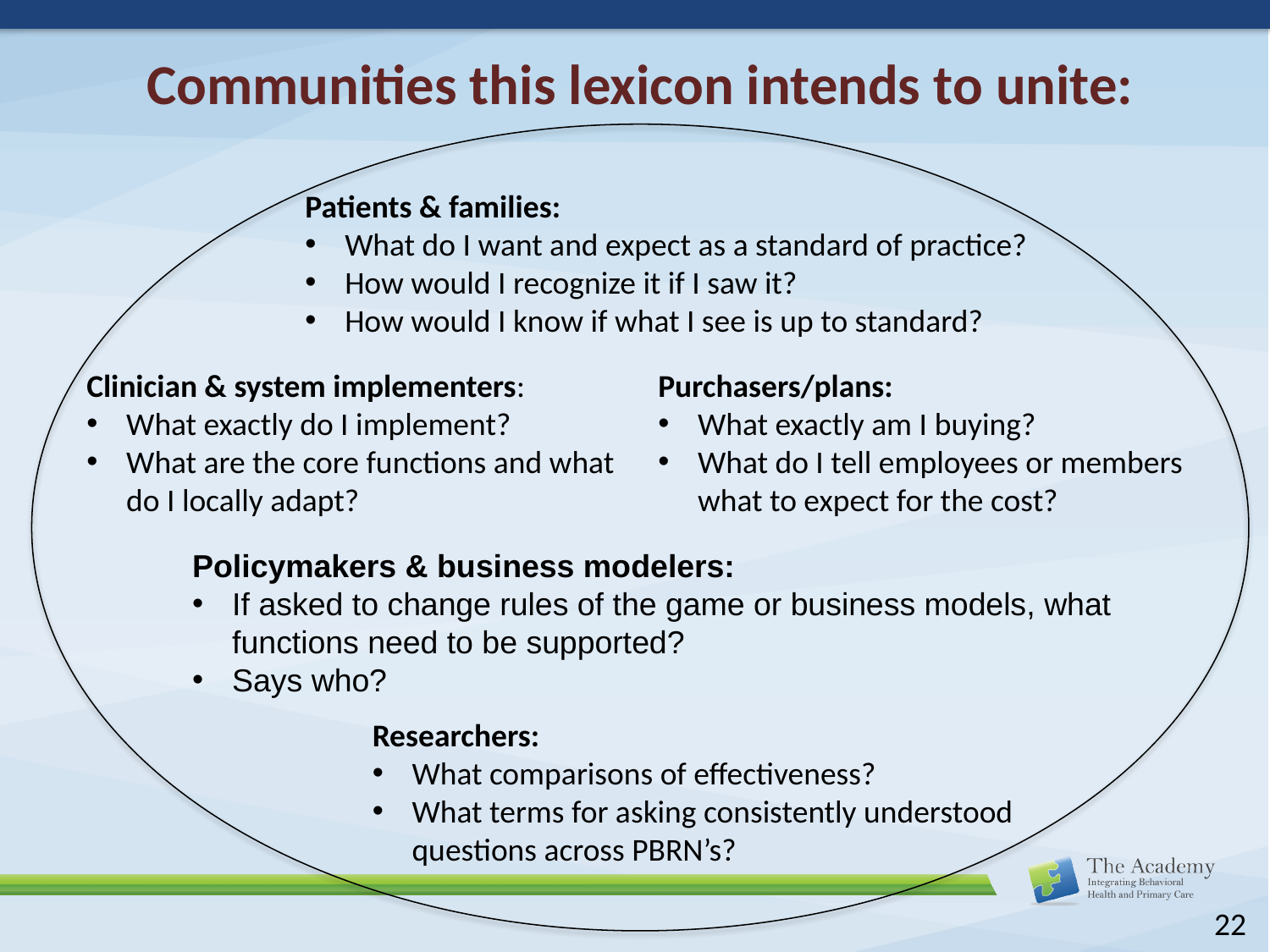

Communities this lexicon intends to unite:

Patients & families:
What do I want and expect as a standard of practice?
How would I recognize it if I saw it?
How would I know if what I see is up to standard?
Clinician & system implementers:
What exactly do I implement?
What are the core functions and what do I locally adapt?

Purchasers/plans:
What exactly am I buying?
What do I tell employees or members what to expect for the cost?
Policymakers & business modelers:
If asked to change rules of the game or business models, what functions need to be supported?
Says who?

Researchers:
What comparisons of effectiveness?
What terms for asking consistently understood questions across PBRN’s?

22